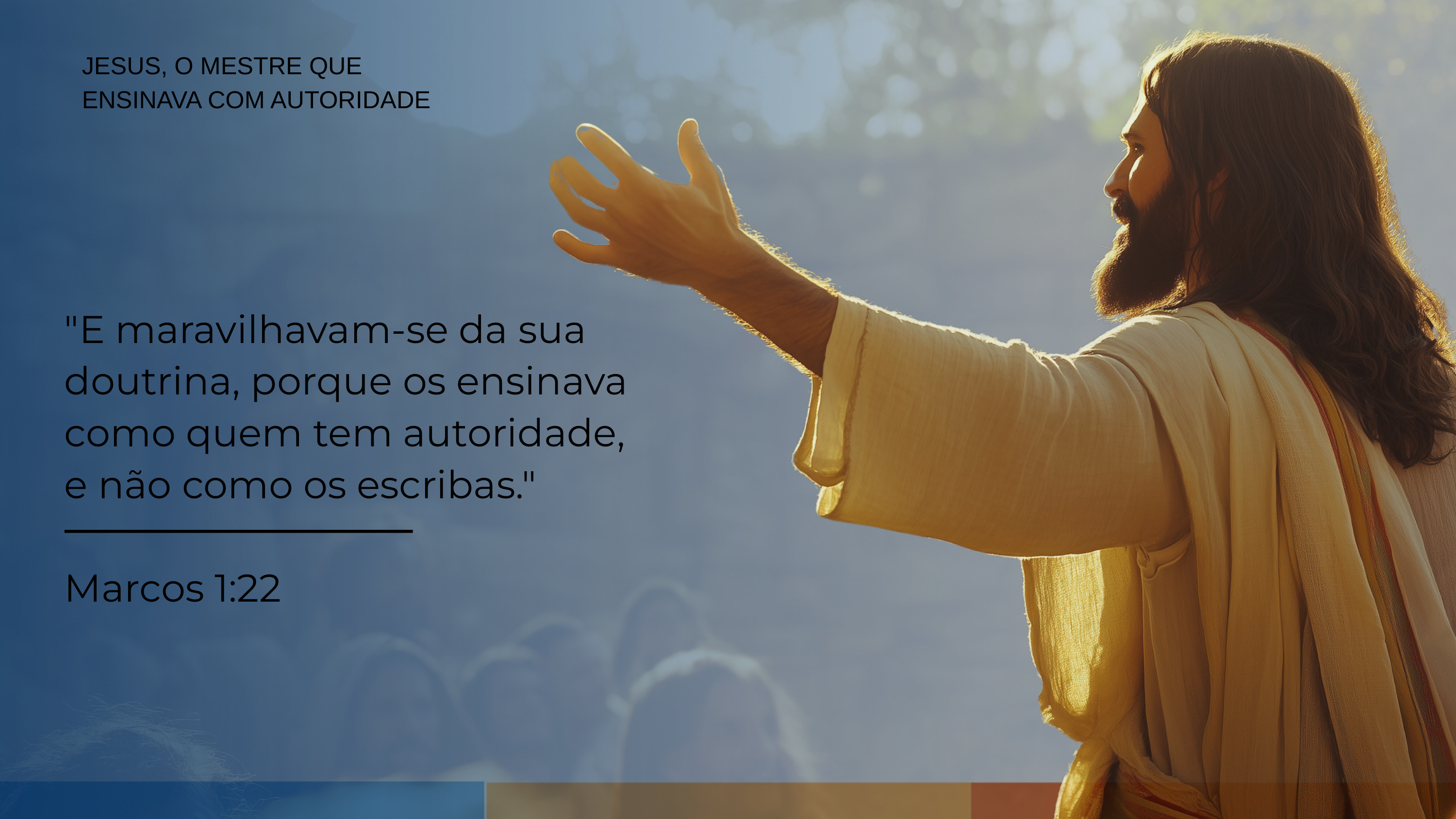

JESUS, O MESTRE QUE ENSINAVA COM AUTORIDADE
"E maravilhavam-se da sua doutrina, porque os ensinava como quem tem autoridade, e não como os escribas."

Marcos 1:22

15